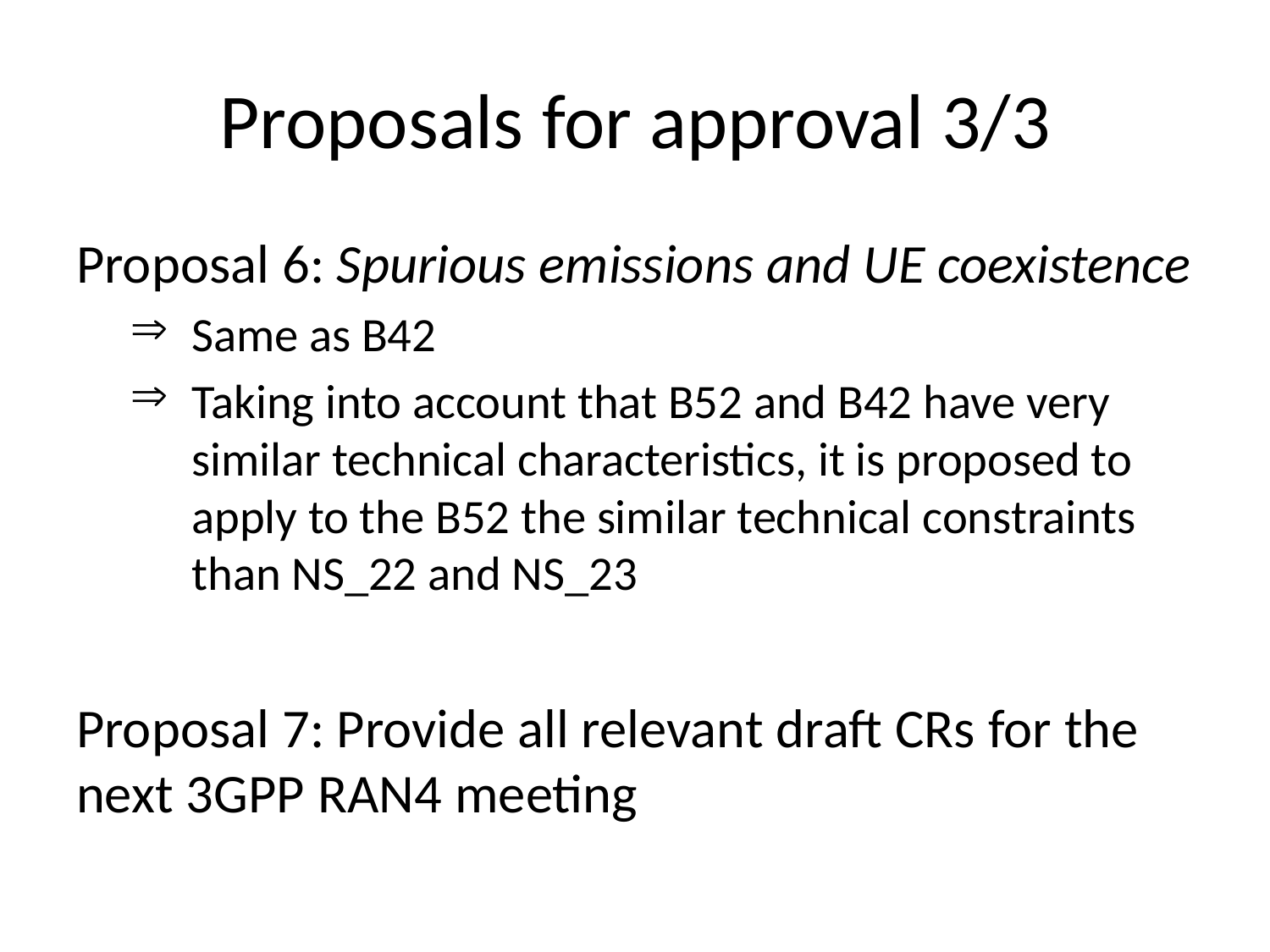

# Proposals for approval 3/3
Proposal 6: Spurious emissions and UE coexistence
Same as B42
Taking into account that B52 and B42 have very similar technical characteristics, it is proposed to apply to the B52 the similar technical constraints than NS_22 and NS_23

Proposal 7: Provide all relevant draft CRs for the next 3GPP RAN4 meeting